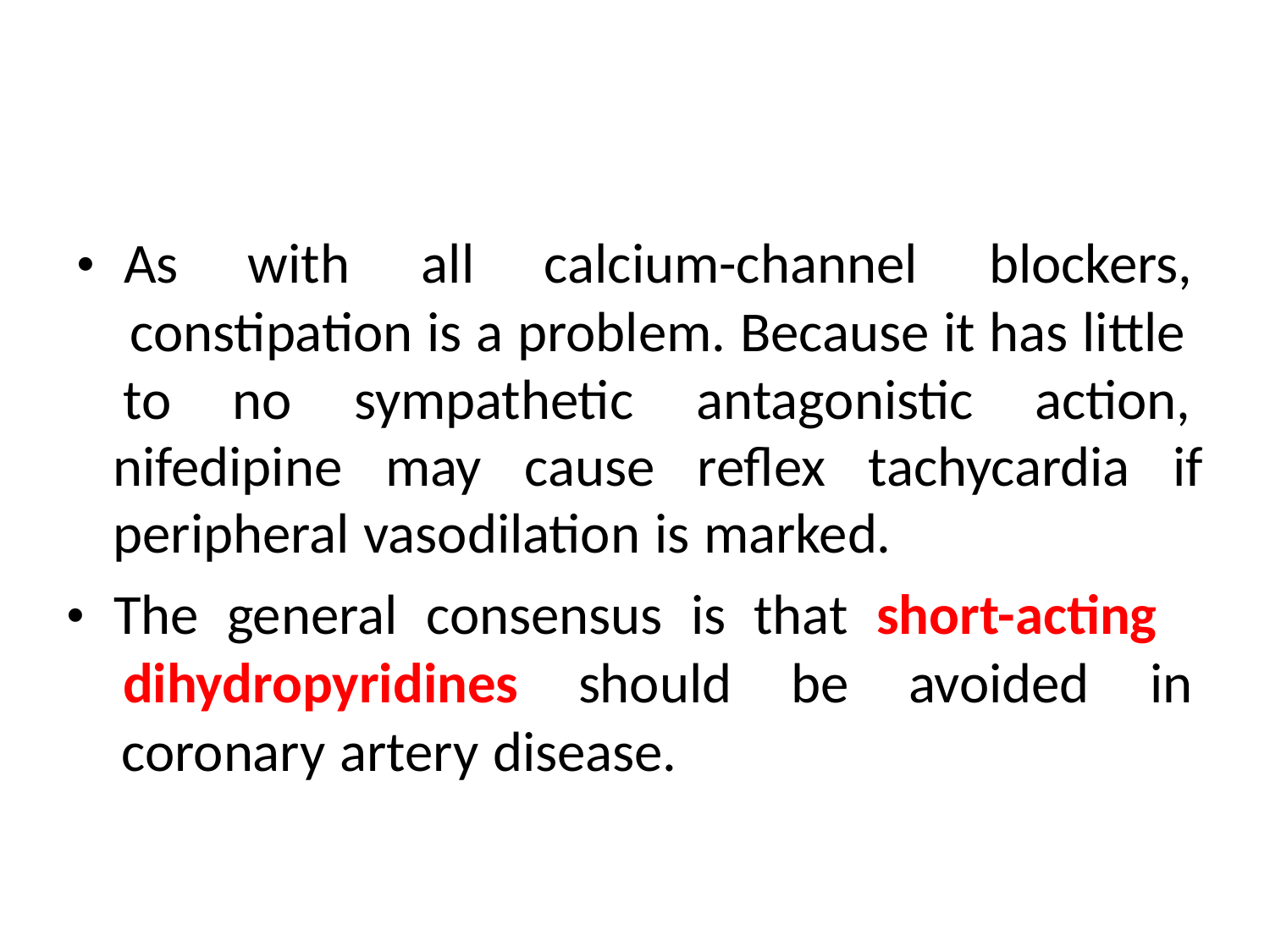

•  As
with
all
calcium-channel
blockers,
constipation is a problem. Because it has little
to
no
sympathetic
antagonistic
action,
	nifedipine   may   cause   reflex   tachycardia   if
	peripheral vasodilation is marked.
•  The  general  consensus  is  that  short-acting
dihydropyridines
should
be
avoided
in
coronary artery disease.